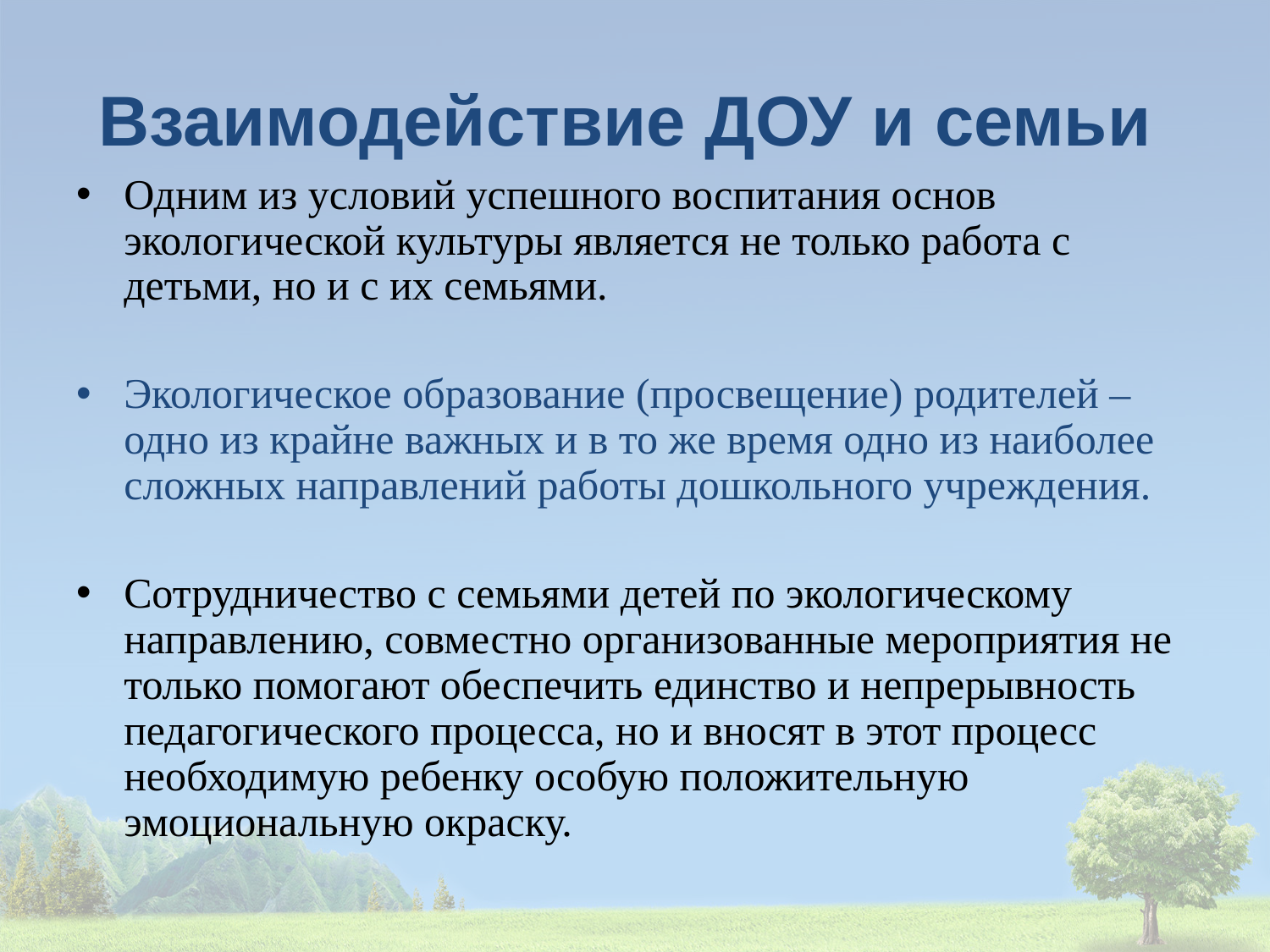

# Взаимодействие ДОУ и семьи
Одним из условий успешного воспитания основ экологической культуры является не только работа с детьми, но и с их семьями.

Экологическое образование (просвещение) родителей – одно из крайне важных и в то же время одно из наиболее сложных направлений работы дошкольного учреждения.

Сотрудничество с семьями детей по экологическому направлению, совместно организованные мероприятия не только помогают обеспечить единство и непрерывность педагогического процесса, но и вносят в этот процесс необходимую ребенку особую положительную эмоциональную окраску.